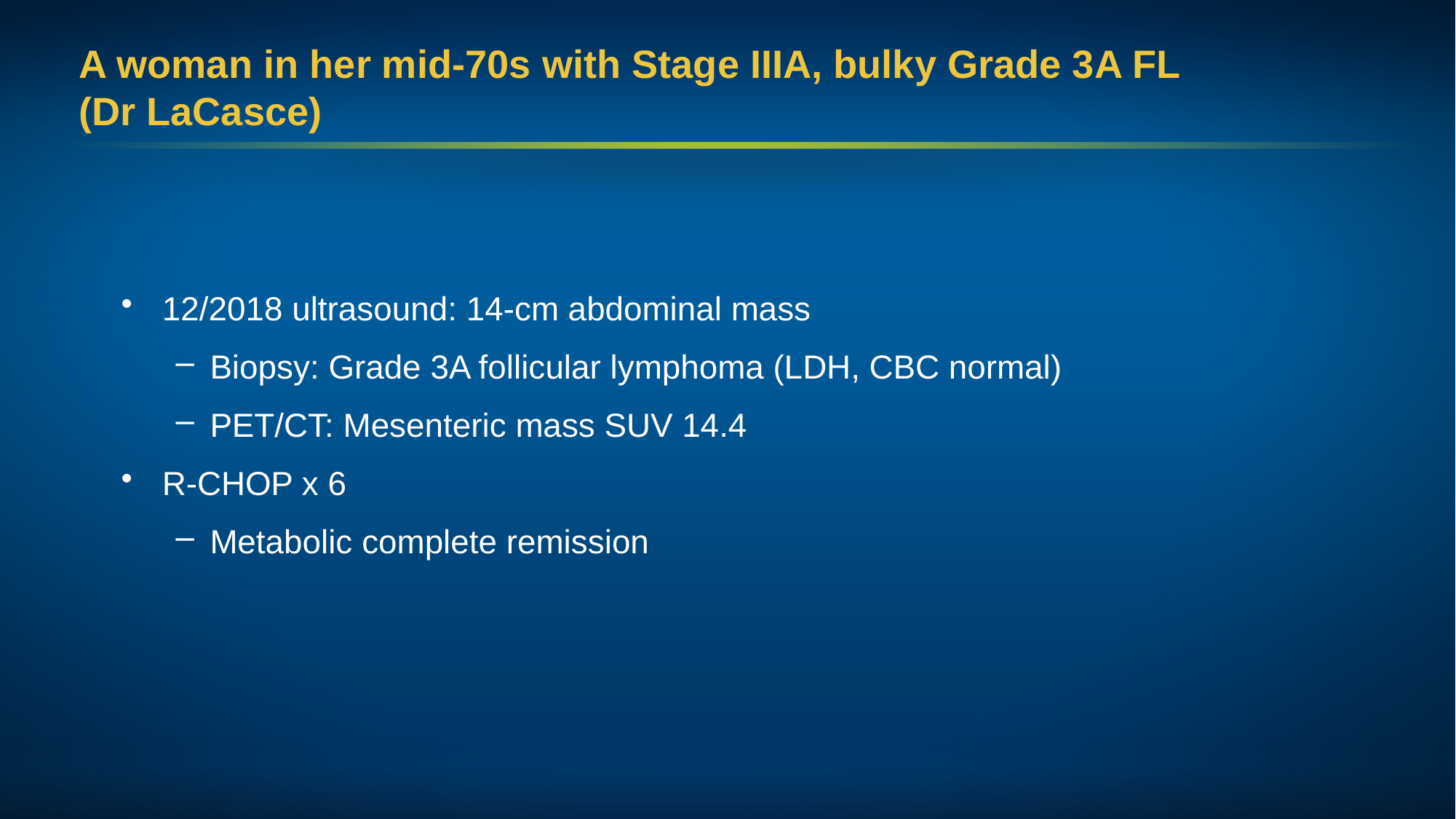

# A woman in her mid-70s with Stage IIIA, bulky Grade 3A FL (Dr LaCasce)
12/2018 ultrasound: 14-cm abdominal mass
Biopsy: Grade 3A follicular lymphoma (LDH, CBC normal)
PET/CT: Mesenteric mass SUV 14.4
R-CHOP x 6
Metabolic complete remission